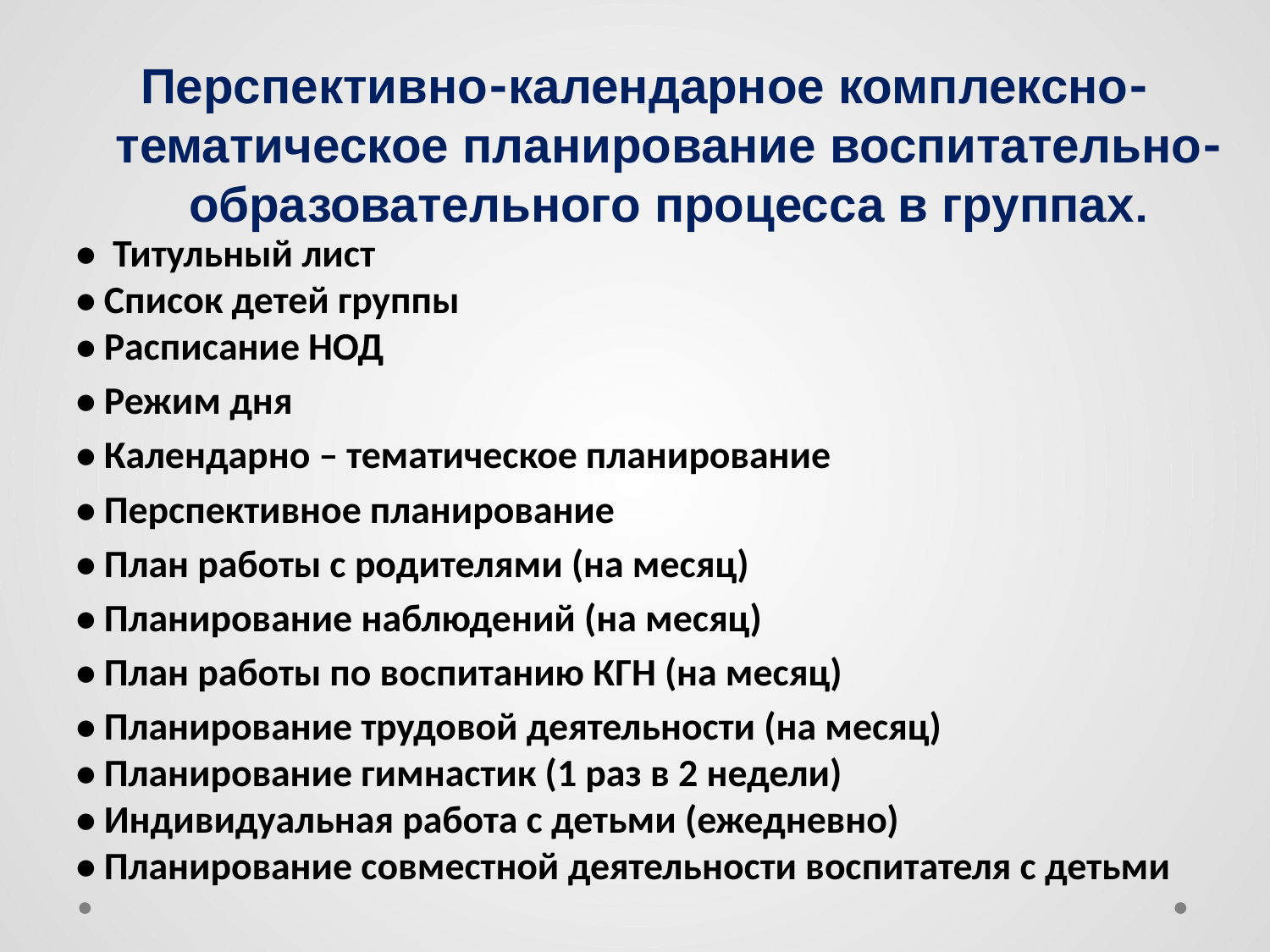

# Перспективно-календарное комплексно-тематическое планирование воспитательно-образовательного процесса в группах.
•  Титульный лист
• Список детей группы
• Расписание НОД
• Режим дня
• Календарно – тематическое планирование
• Перспективное планирование
• План работы с родителями (на месяц)
• Планирование наблюдений (на месяц)
• План работы по воспитанию КГН (на месяц)
• Планирование трудовой деятельности (на месяц)
• Планирование гимнастик (1 раз в 2 недели)
• Индивидуальная работа с детьми (ежедневно)
• Планирование совместной деятельности воспитателя с детьми